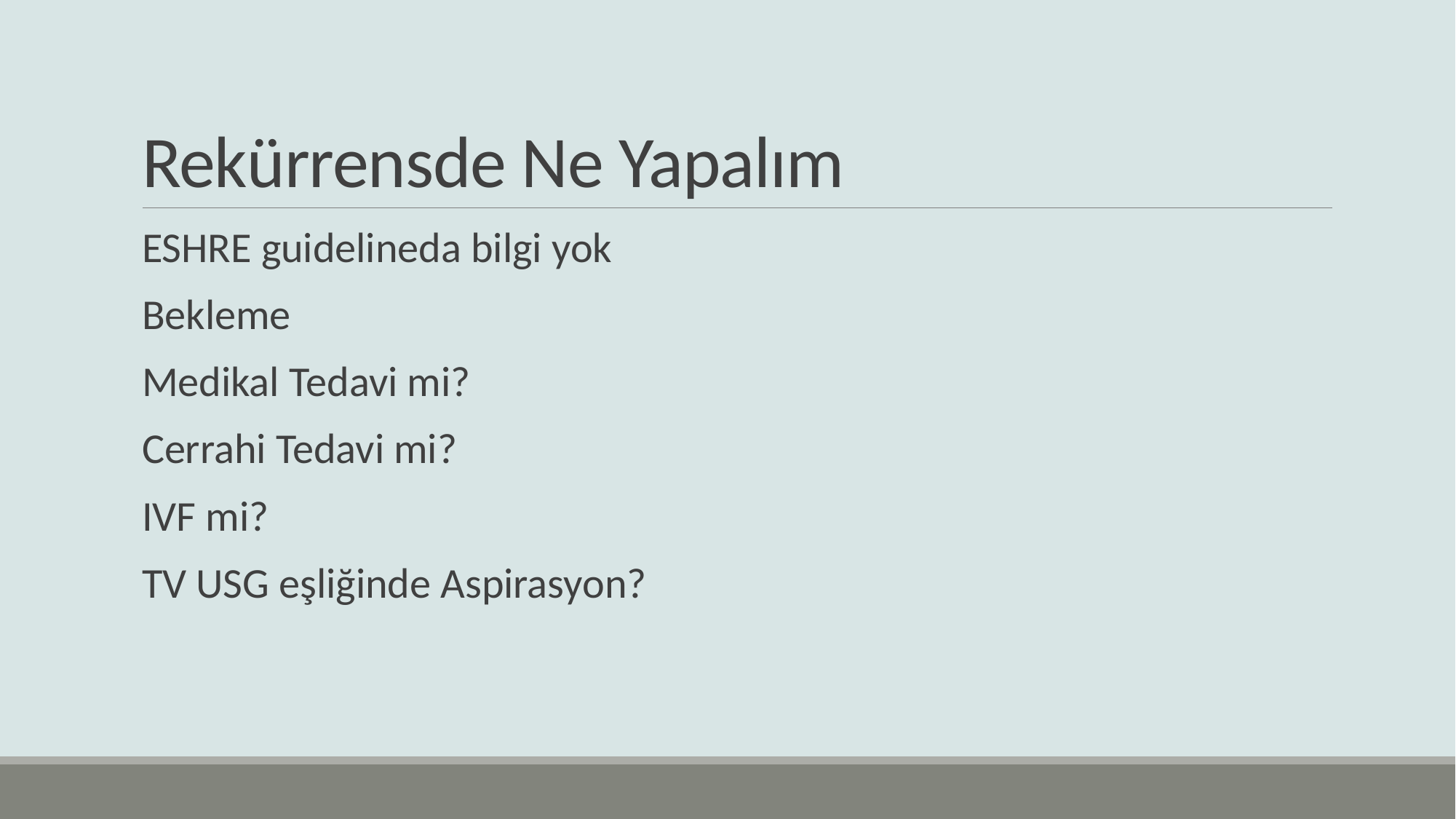

# Rekürrensde Ne Yapalım
ESHRE guidelineda bilgi yok
Bekleme
Medikal Tedavi mi?
Cerrahi Tedavi mi?
IVF mi?
TV USG eşliğinde Aspirasyon?